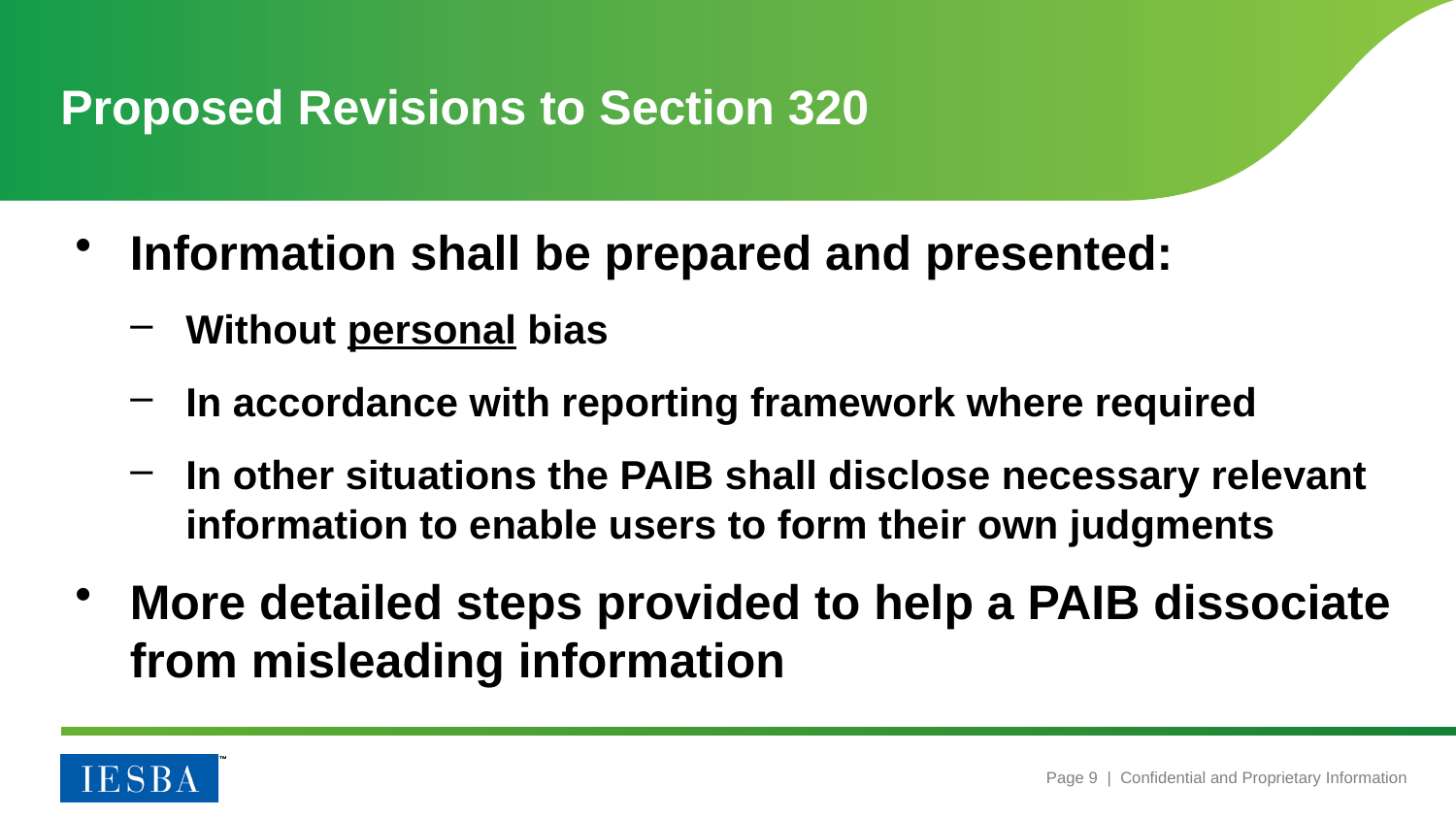

# Proposed Revisions to Section 320
Information shall be prepared and presented:
Without personal bias
In accordance with reporting framework where required
In other situations the PAIB shall disclose necessary relevant information to enable users to form their own judgments
More detailed steps provided to help a PAIB dissociate from misleading information